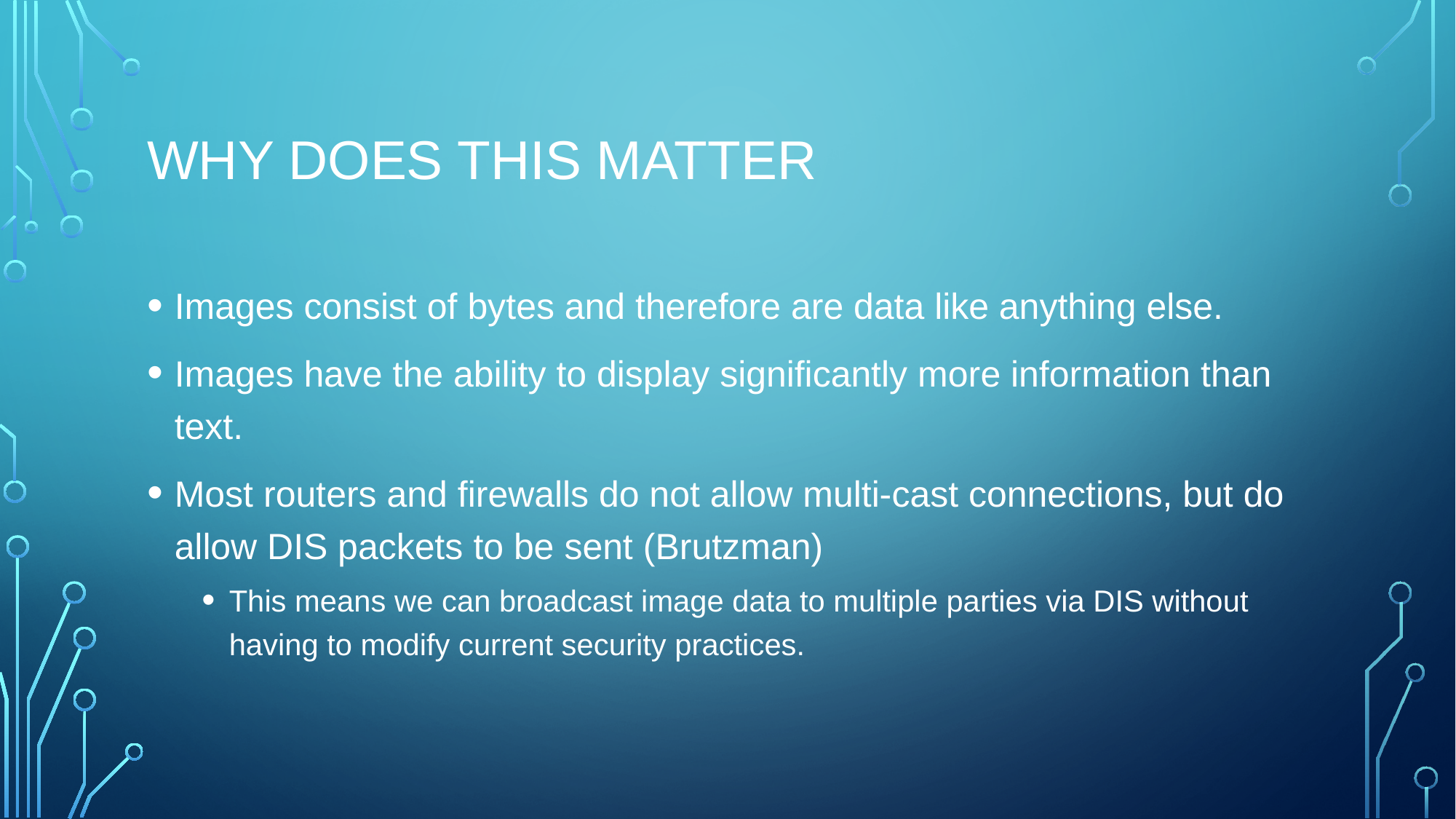

# Why does this matter
Images consist of bytes and therefore are data like anything else.
Images have the ability to display significantly more information than text.
Most routers and firewalls do not allow multi-cast connections, but do allow DIS packets to be sent (Brutzman)
This means we can broadcast image data to multiple parties via DIS without having to modify current security practices.